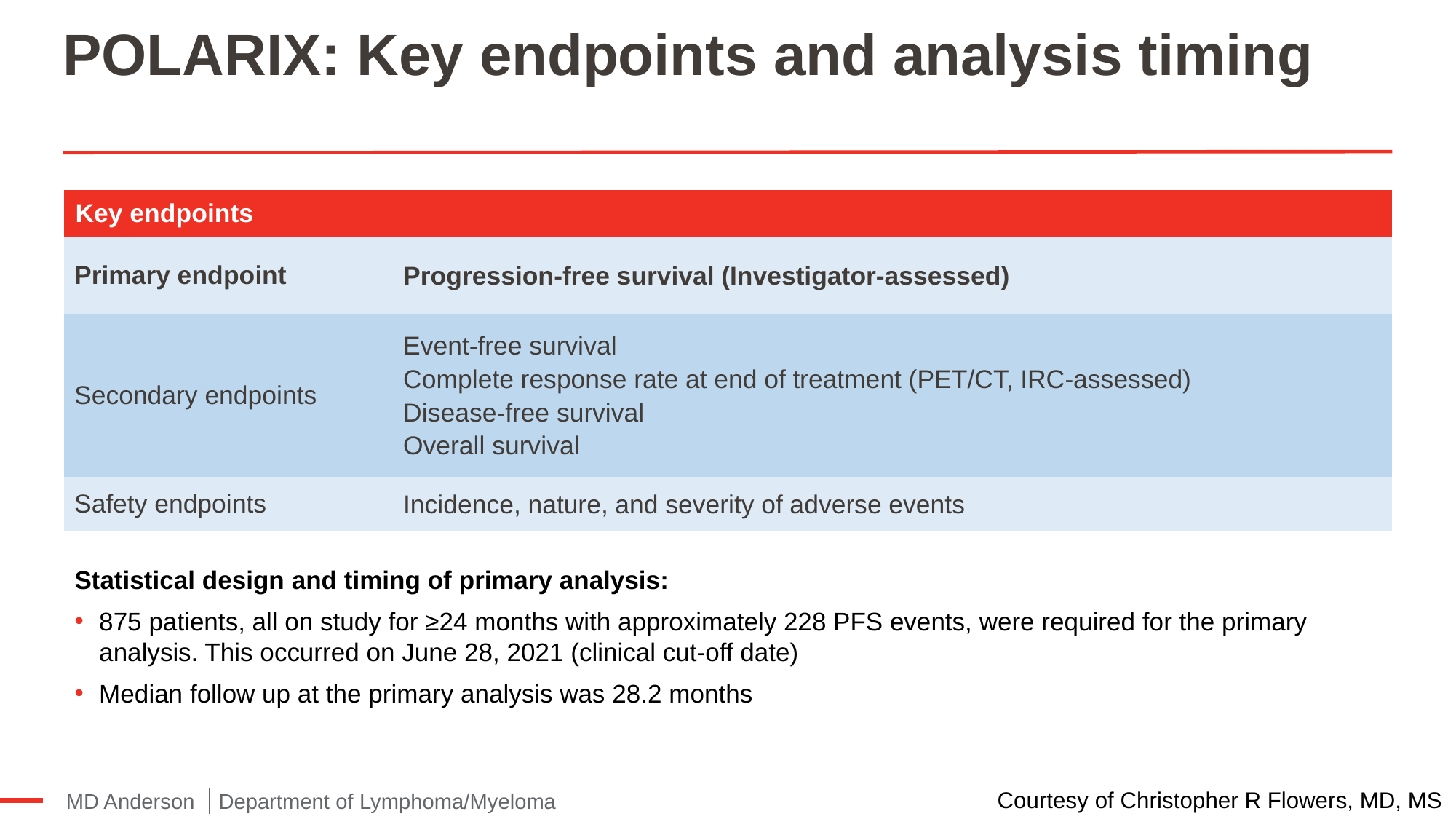

# POLARIX: Key endpoints and analysis timing
| Key endpoints |  |
| --- | --- |
| Primary endpoint | Progression-free survival (Investigator-assessed) |
| Secondary endpoints | Event-free survival Complete response rate at end of treatment (PET/CT, IRC-assessed) Disease-free survival Overall survival |
| Safety endpoints | Incidence, nature, and severity of adverse events |
Statistical design and timing of primary analysis:
875 patients, all on study for ≥24 months with approximately 228 PFS events, were required for the primary analysis. This occurred on June 28, 2021 (clinical cut-off date)
Median follow up at the primary analysis was 28.2 months
Courtesy of Christopher R Flowers, MD, MS